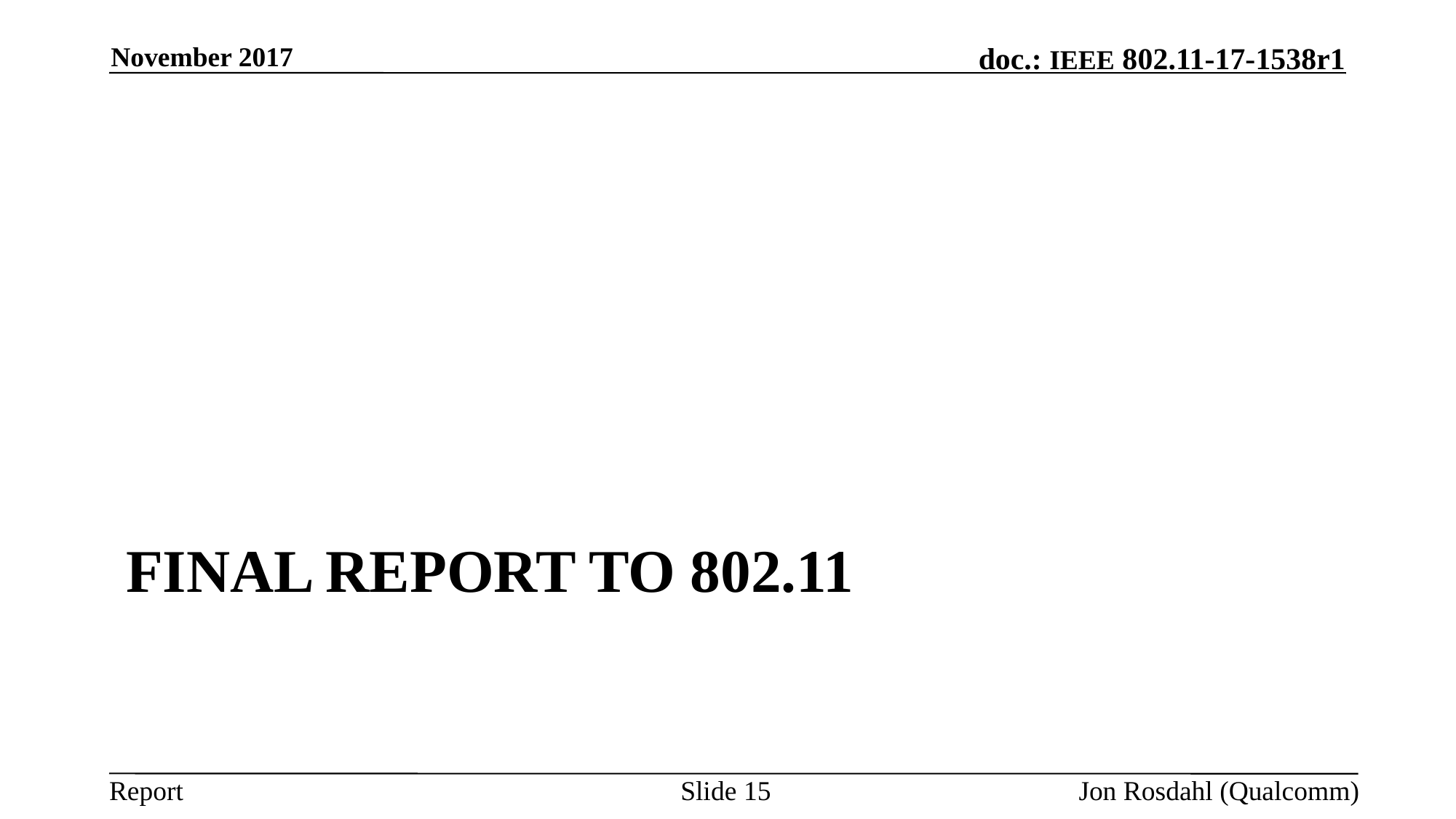

November 2017

# Final Report to 802.11
Slide 15
Jon Rosdahl (Qualcomm)